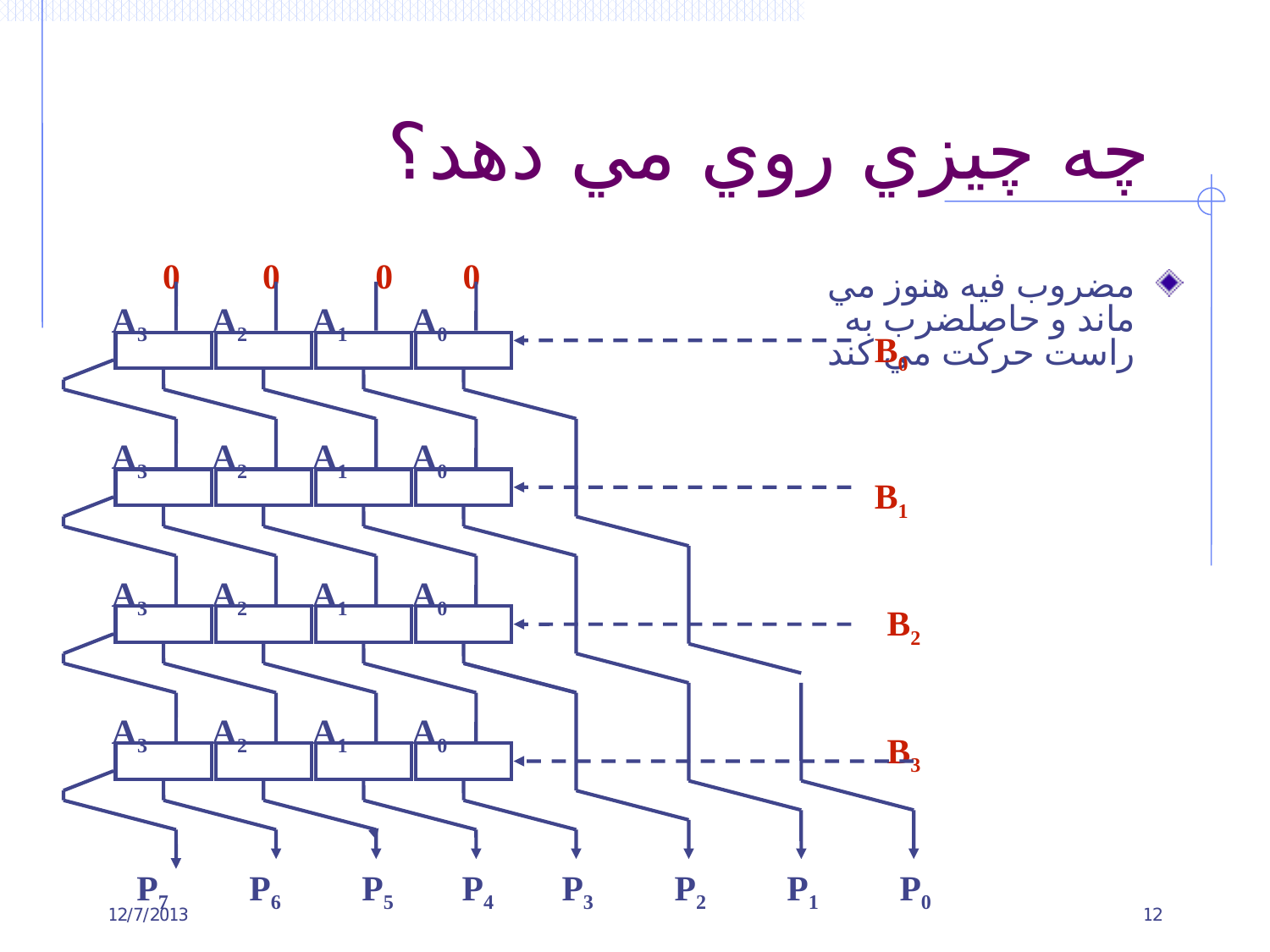

# چه چيزي روي مي دهد؟
0
0
0
0

A3

A2

A1

A0

B0

A3

A2

A1

A0

B1

A3

A2

A1

A0

B2

A3

A2

A1

A0

B3

P7
P6
P5
P4
P3
P2
P1
P0
مضروب فيه هنوز مي ماند و حاصلضرب به راست حرکت مي کند
12/7/2013
12